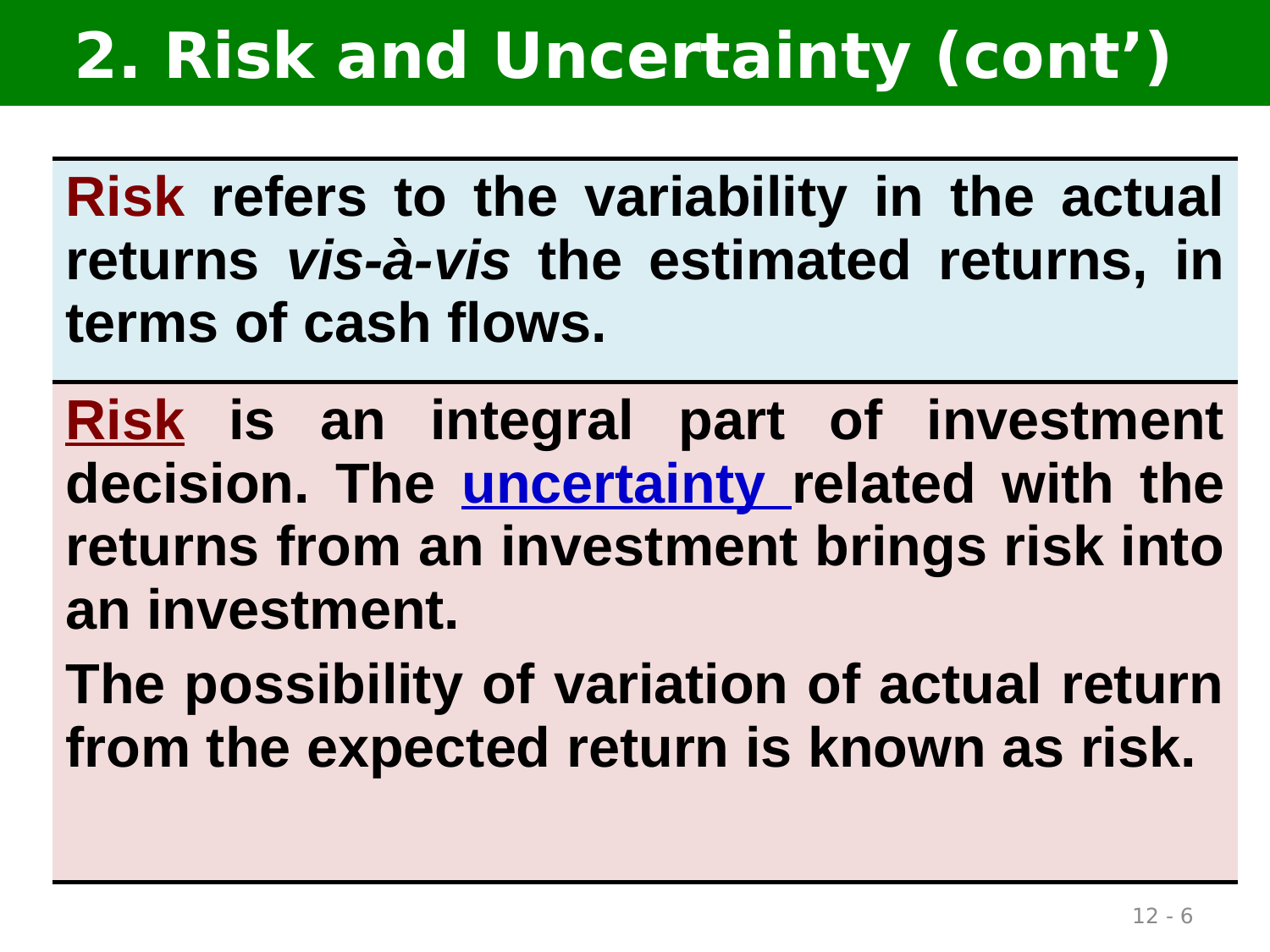

# 2. Risk and Uncertainty (cont’)
| Risk refers to the variability in the actual returns vis-à-vis the estimated returns, in terms of cash flows. |
| --- |
| Risk is an integral part of investment decision. The uncertainty related with the returns from an investment brings risk into an investment. The possibility of variation of actual return from the expected return is known as risk. |
12 - 6